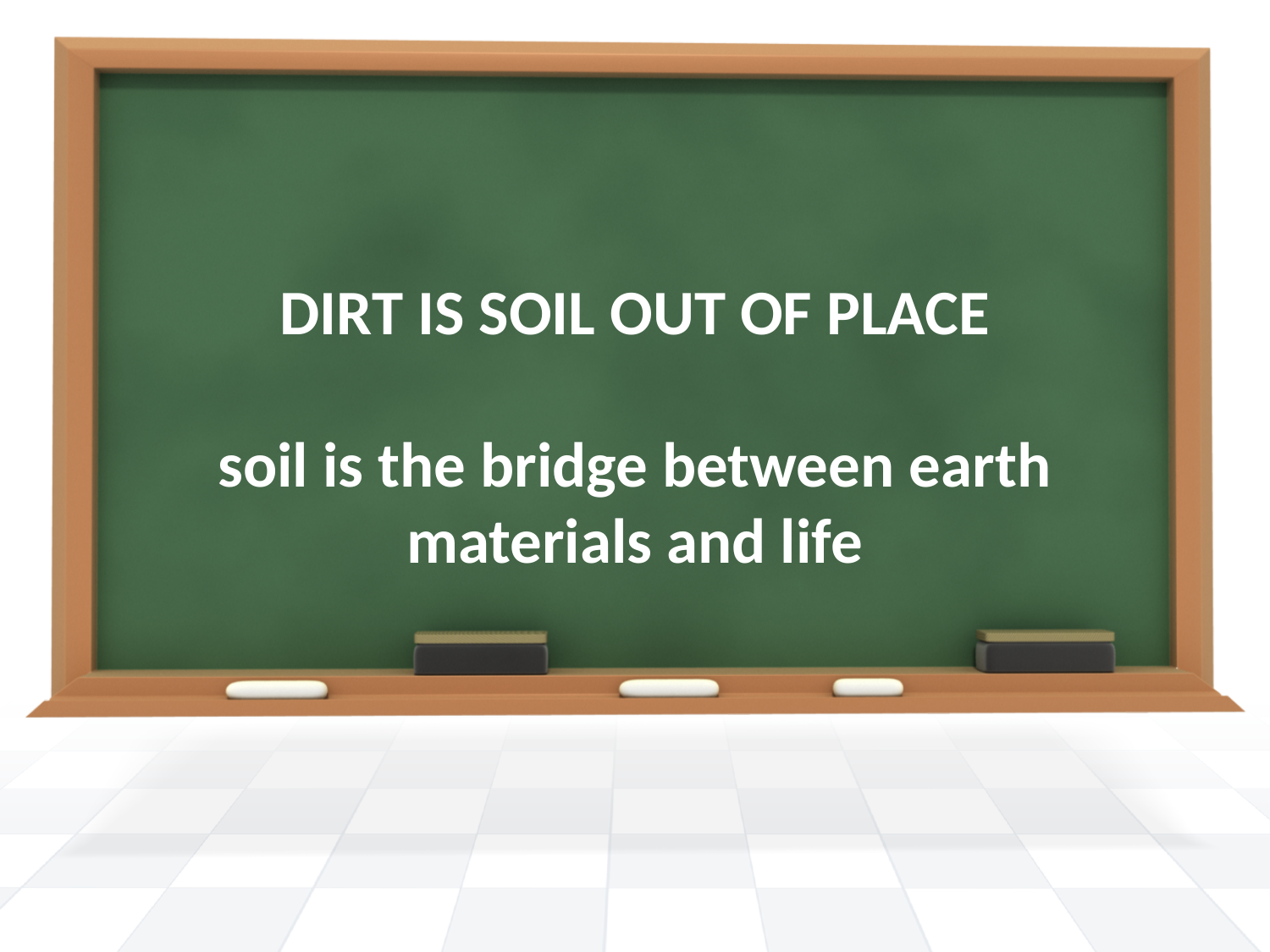

# DIRT IS SOIL OUT OF PLACE soil is the bridge between earth materials and life